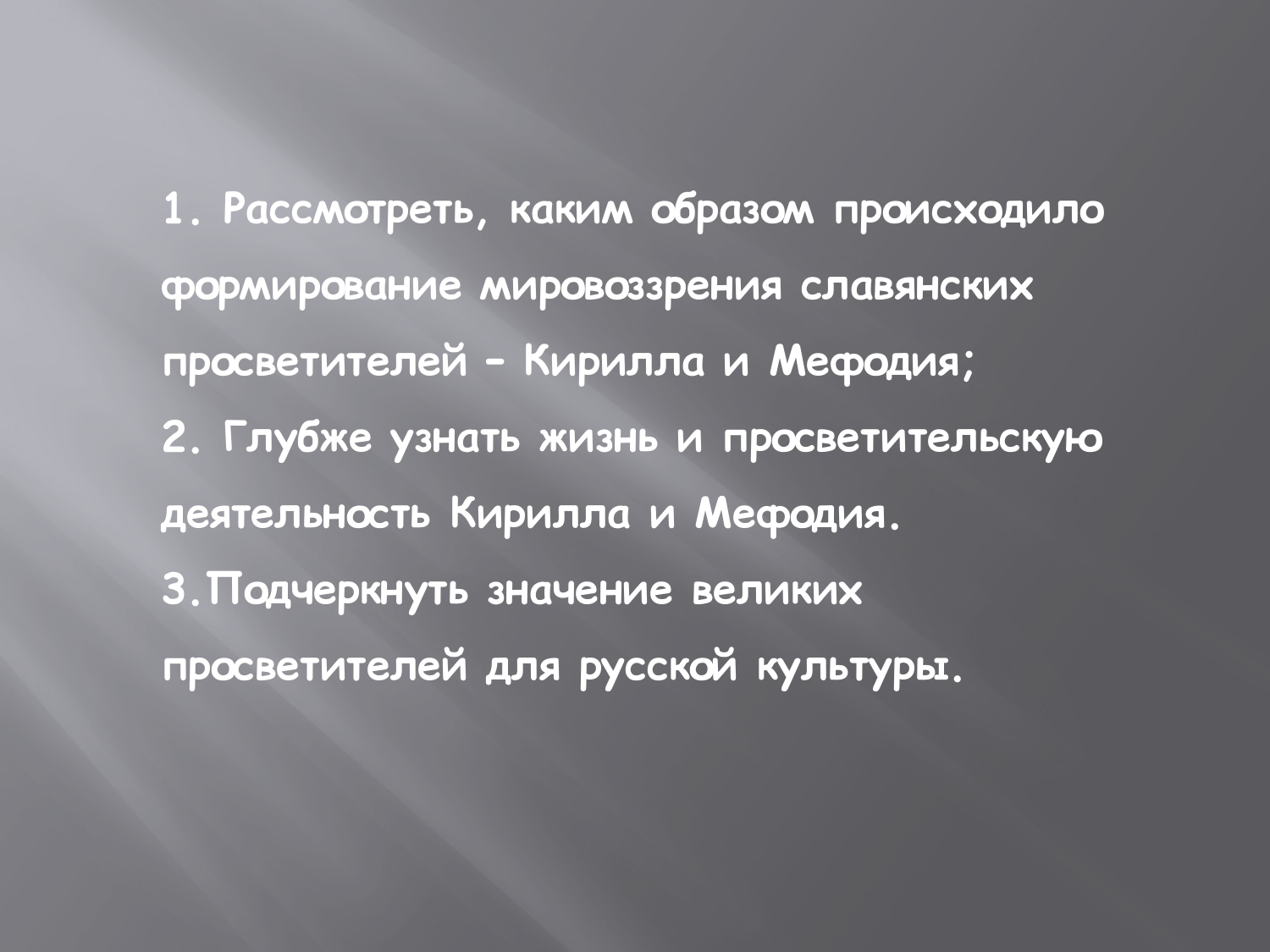

1. Рассмотреть, каким образом происходило формирование мировоззрения славянских просветителей – Кирилла и Мефодия;
2. Глубже узнать жизнь и просветительскую деятельность Кирилла и Мефодия.
3.Подчеркнуть значение великих просветителей для русской культуры.